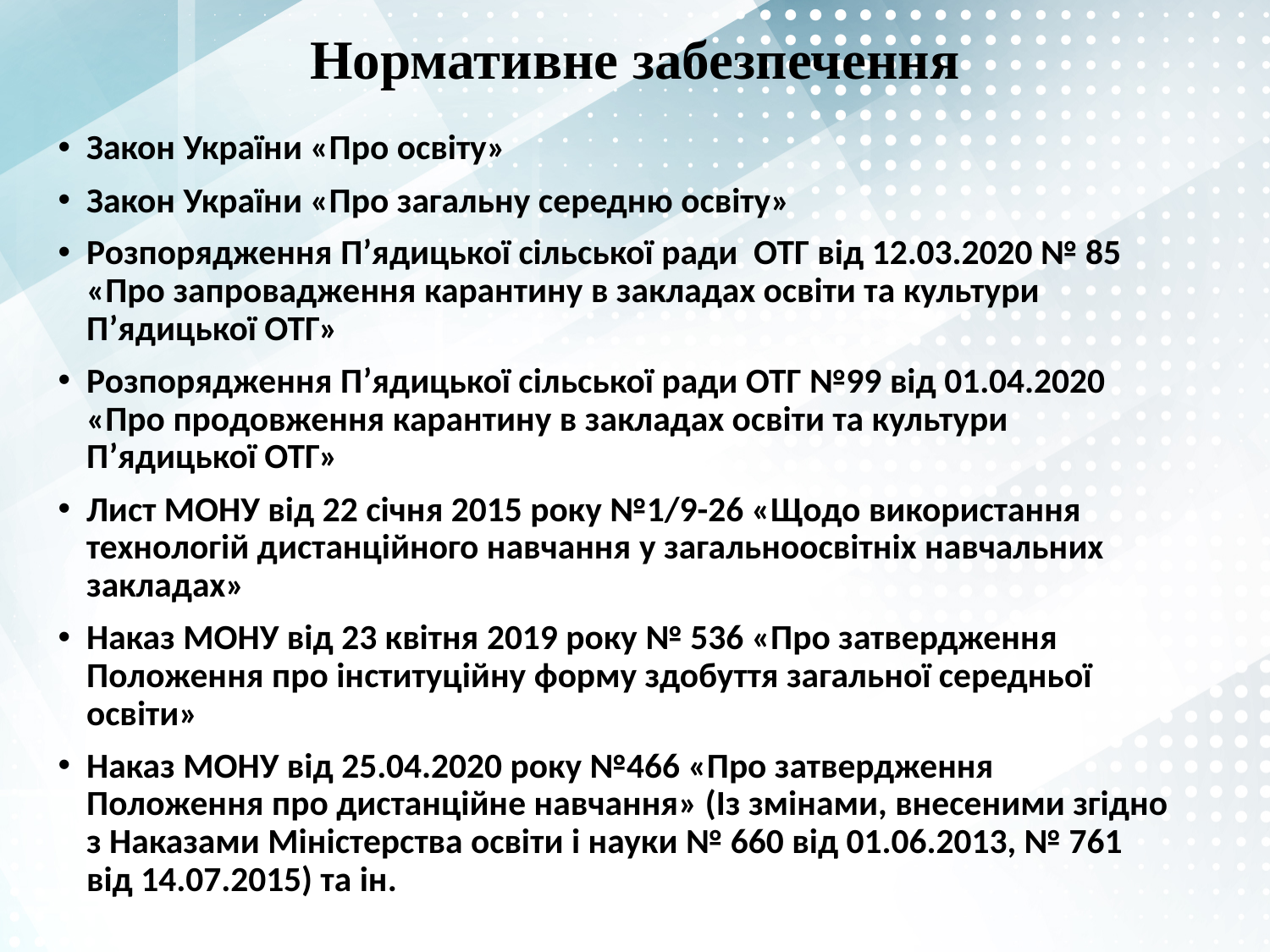

# Нормативне забезпечення
Закон України «Про освіту»
Закон України «Про загальну середню освіту»
Розпорядження П’ядицької сільської ради  ОТГ від 12.03.2020 № 85 «Про запровадження карантину в закладах освіти та культури П’ядицької ОТГ»
Розпорядження П’ядицької сільської ради ОТГ №99 від 01.04.2020 «Про продовження карантину в закладах освіти та культури П’ядицької ОТГ»
Лист МОНУ від 22 січня 2015 року №1/9-26 «Щодо використання технологій дистанційного навчання у загальноосвітніх навчальних закладах»
Наказ МОНУ від 23 квітня 2019 року № 536 «Про затвердження Положення про інституційну форму здобуття загальної середньої освіти»
Наказ МОНУ від 25.04.2020 року №466 «Про затвердження Положення про дистанційне навчання» (Із змінами, внесеними згідно з Наказами Міністерства освіти і науки № 660 від 01.06.2013, № 761 від 14.07.2015) та ін.